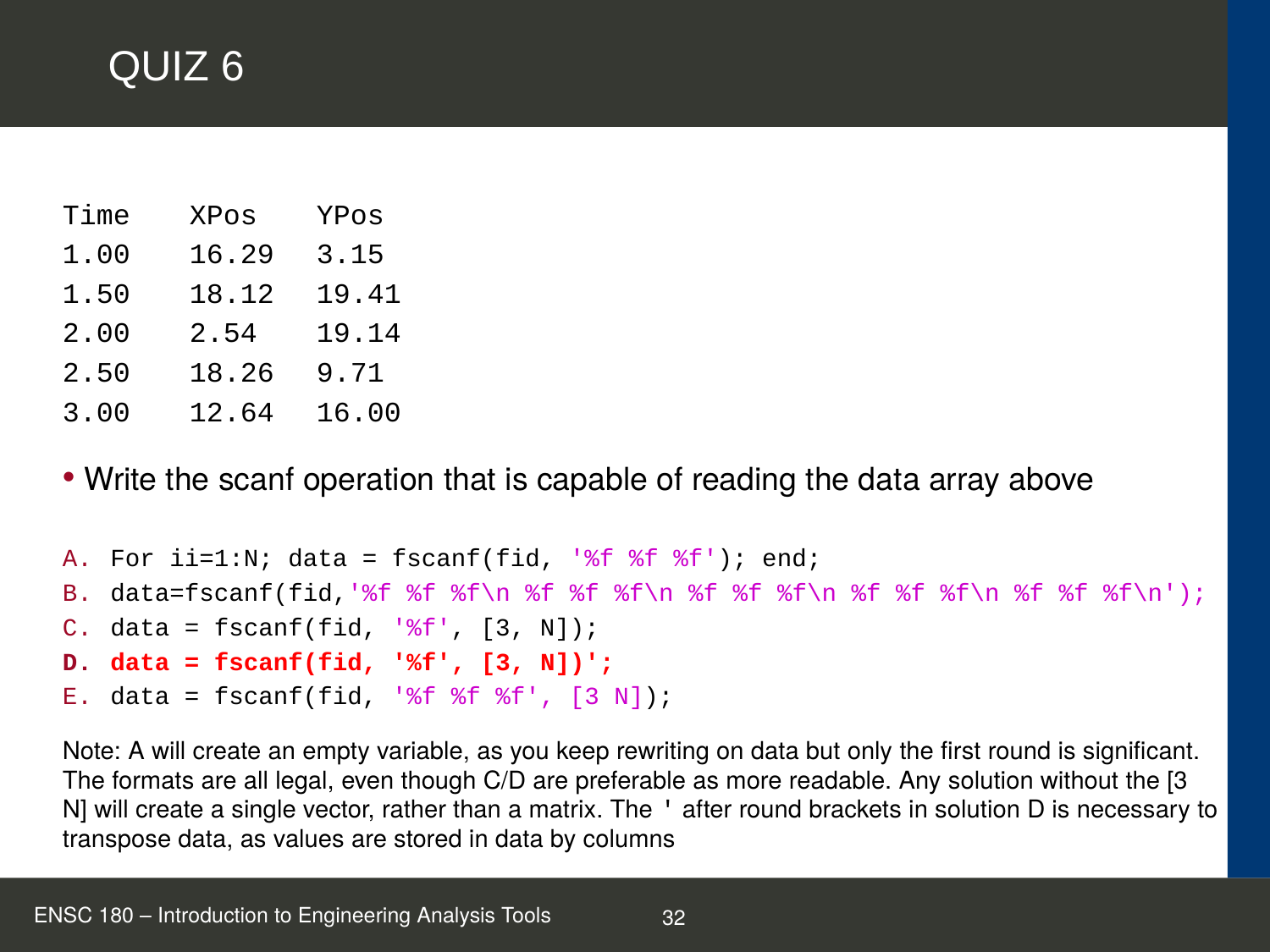

# QUIZ 6
Time	XPos	YPos
1.00	16.29	3.15
1.50	18.12	19.41
2.00	2.54	19.14
2.50	18.26	9.71
3.00	12.64	16.00
 Write the scanf operation that is capable of reading the data array above

For ii=1:N; data = fscanf(fid, '%f %f %f'); end;
data=fscanf(fid,'%f %f %f\n %f %f %f\n %f %f %f\n %f %f %f\n %f %f %f\n');
data = fscanf(fid, '%f', [3, N]);
data = fscanf(fid, '%f', [3, N])';
data = fscanf(fid, '%f %f %f', [3 N]);

Note: A will create an empty variable, as you keep rewriting on data but only the first round is significant. The formats are all legal, even though C/D are preferable as more readable. Any solution without the [3 N] will create a single vector, rather than a matrix. The ' after round brackets in solution D is necessary to transpose data, as values are stored in data by columns

ENSC 180 – Introduction to Engineering Analysis Tools